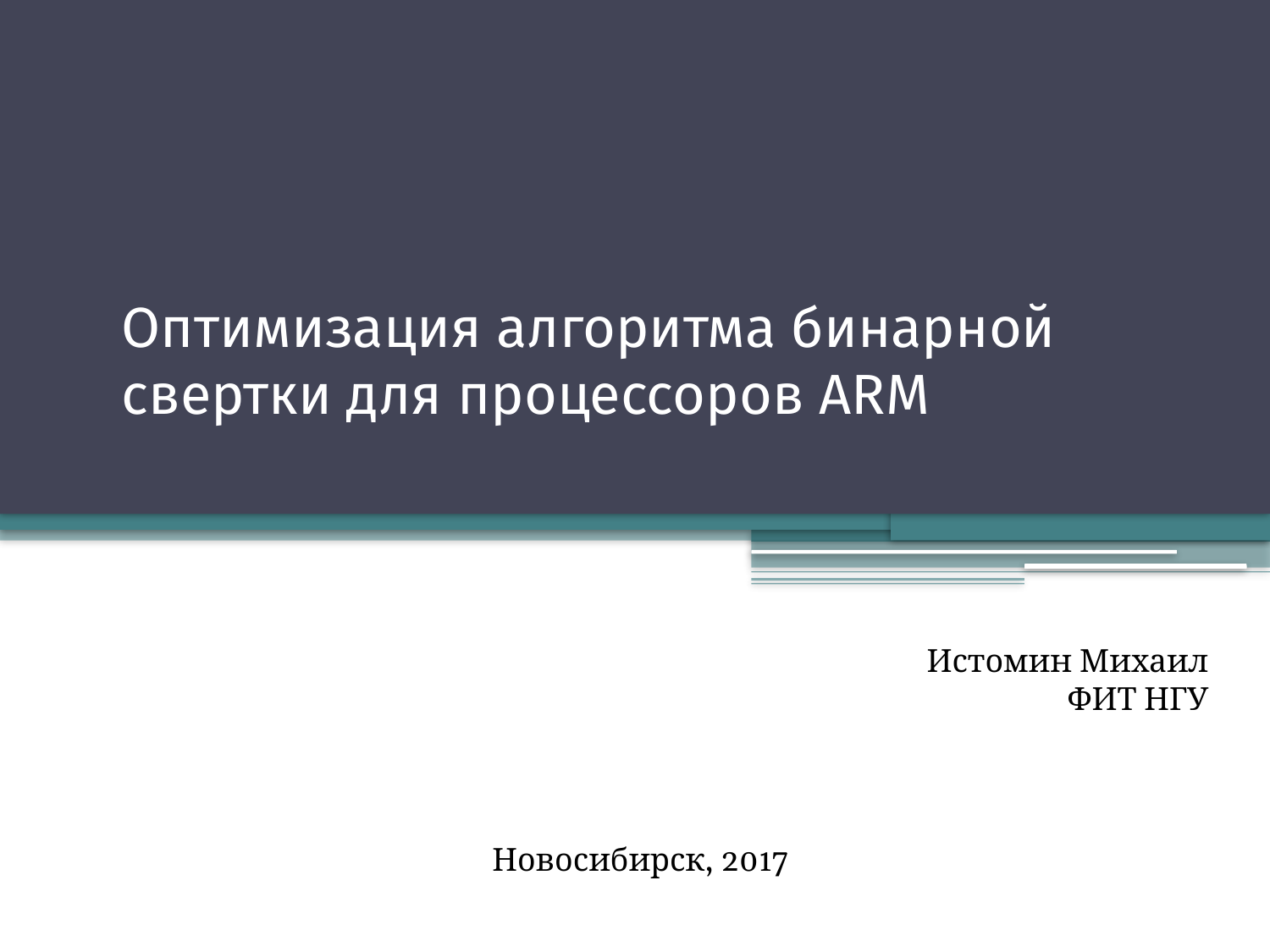

# Оптимизация алгоритма бинарной свертки для процессоров ARM
Истомин Михаил
ФИТ НГУ
Новосибирск, 2017